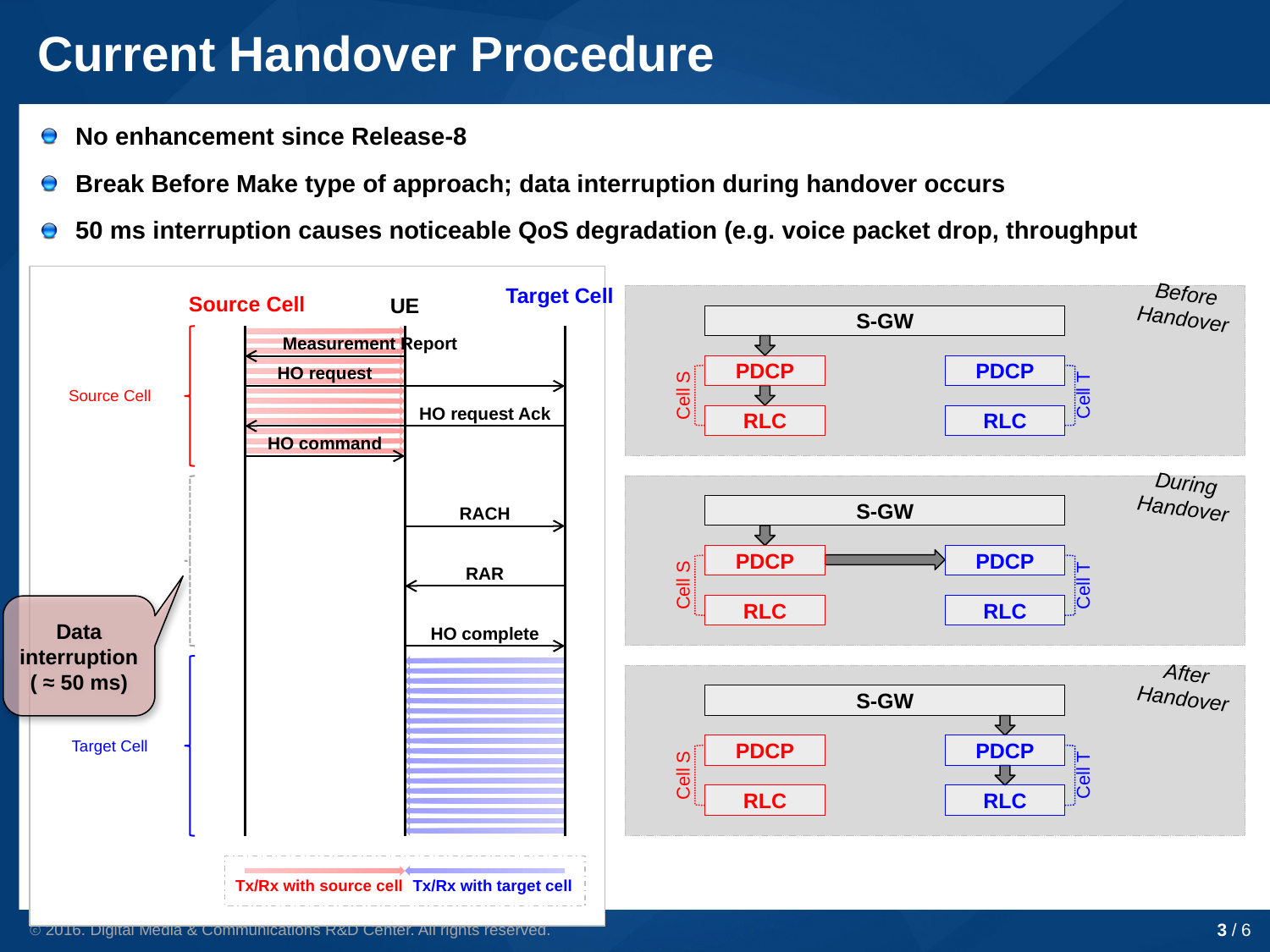

# Current Handover Procedure
No enhancement since Release-8
Break Before Make type of approach; data interruption during handover occurs
50 ms interruption causes noticeable QoS degradation (e.g. voice packet drop, throughput reduction)

Target Cell
Source Cell

Before Handover
UE
S-GW

Measurement Report

PDCP
PDCP

HO request

Cell S
Cell T

Source Cell

HO request Ack
RLC
RLC

HO command

During Handover

S-GW
RACH

PDCP
PDCP

RAR
Cell S
Cell T
RLC
RLC
Data interruption
( ≈ 50 ms)
HO complete

After Handover

S-GW

PDCP
PDCP

Target Cell

Cell S
Cell T

RLC
RLC

Tx/Rx with source cell
Tx/Rx with target cell
3 / 6